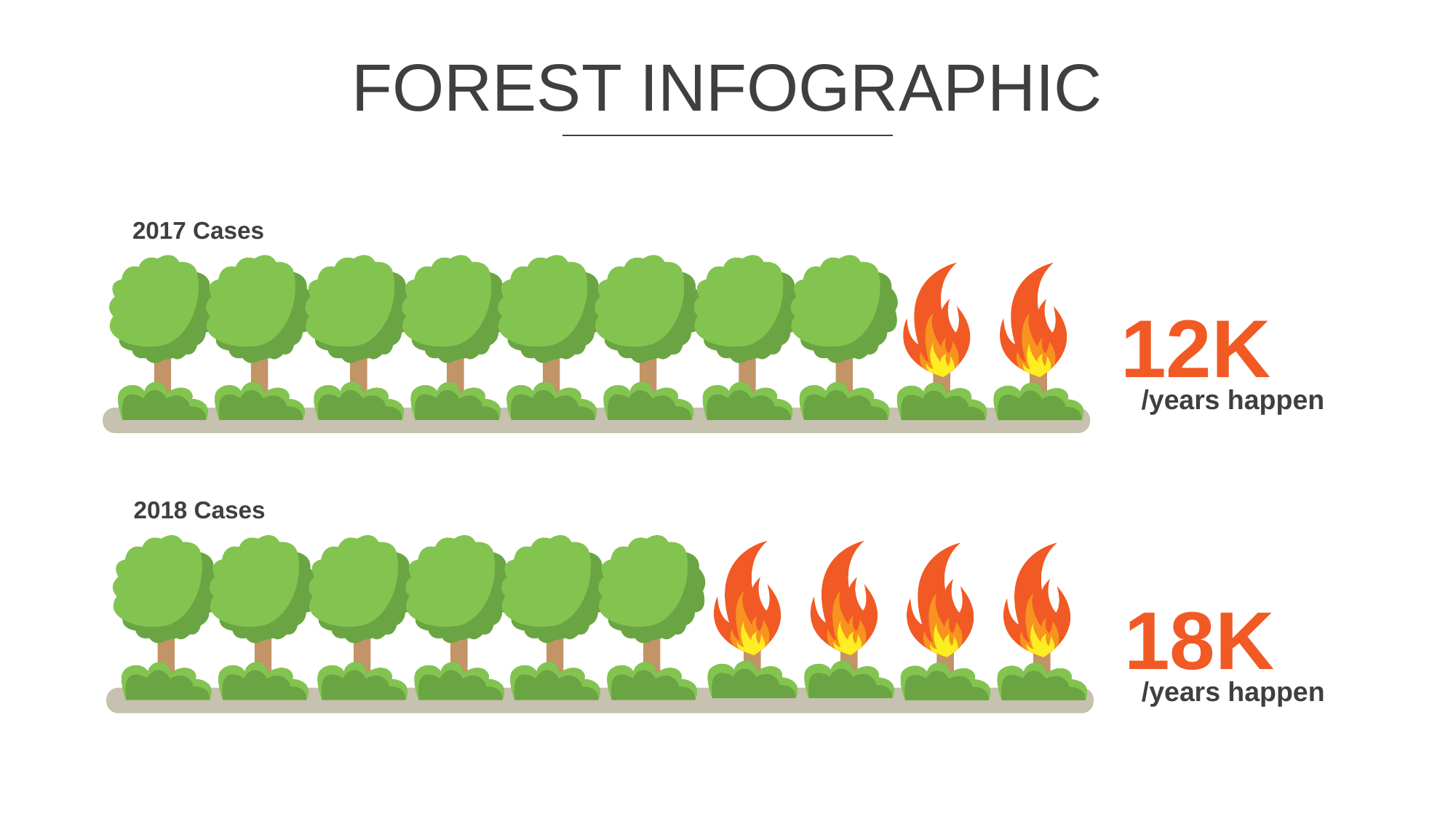

# FOREST INFOGRAPHIC
2017 Cases

12K
/years happen

2018 Cases

18K
/years happen